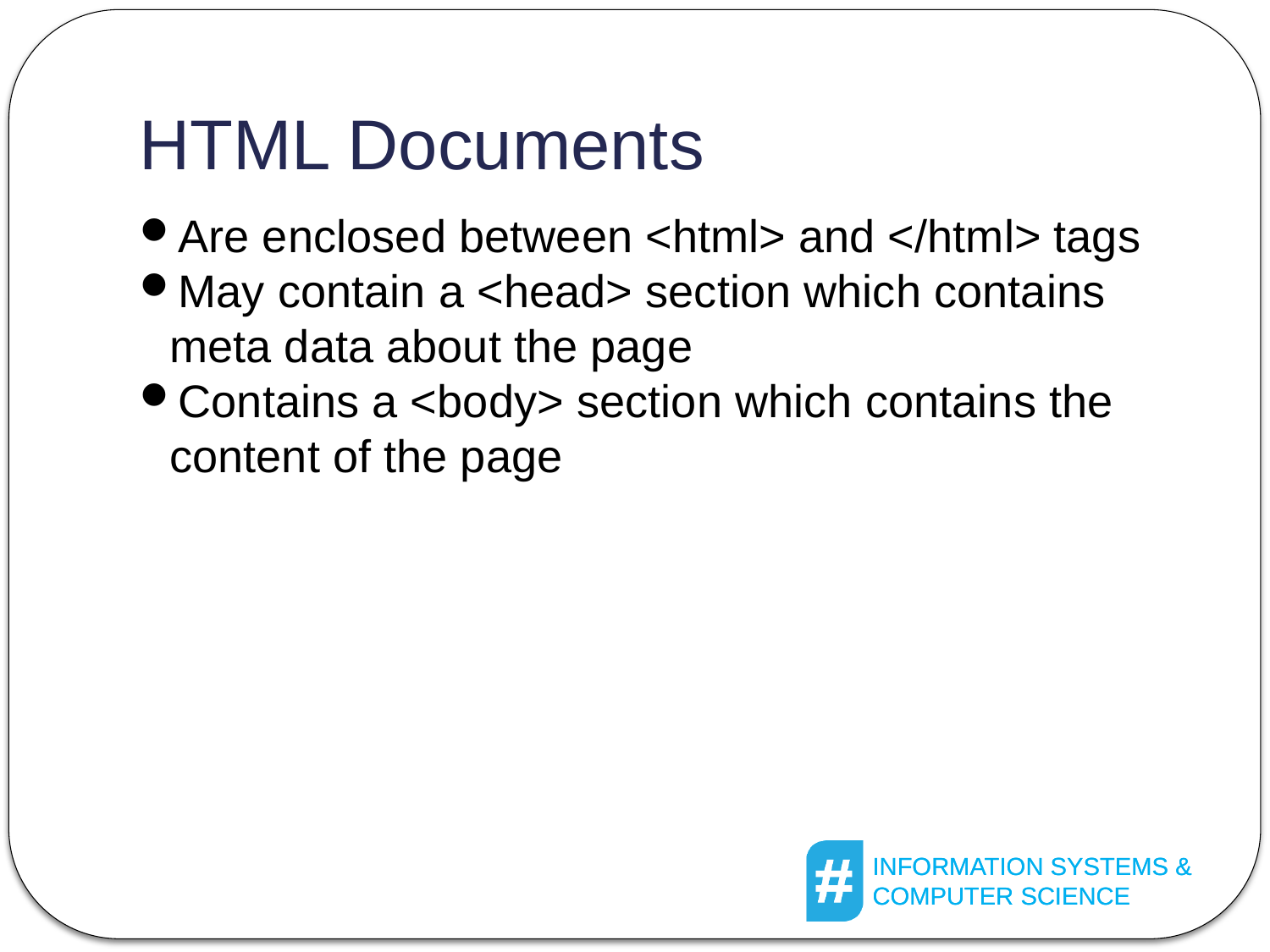

HTML Documents
Are enclosed between <html> and </html> tags
May contain a <head> section which contains meta data about the page
Contains a <body> section which contains the content of the page